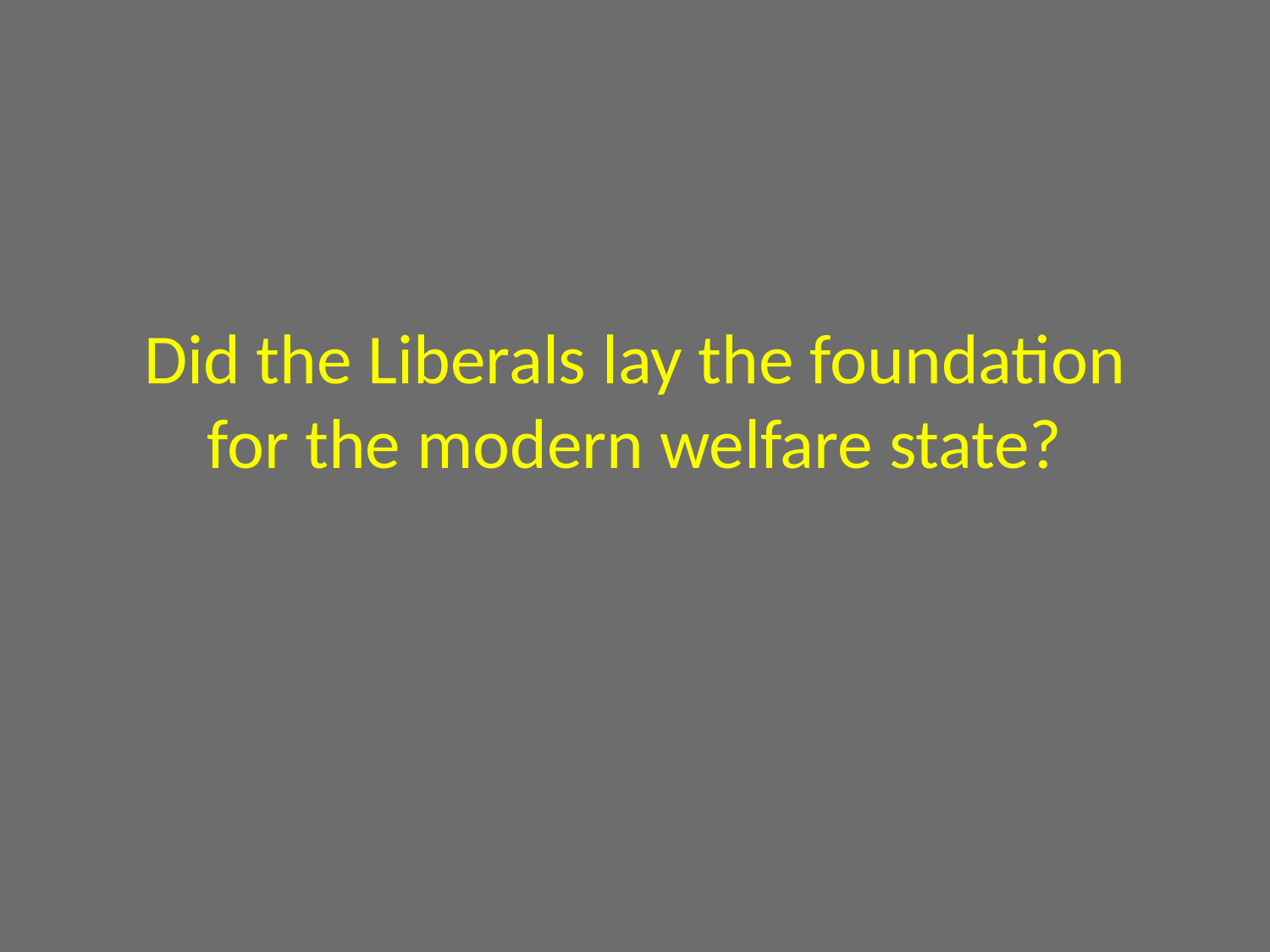

# Did the Liberals lay the foundation for the modern welfare state?